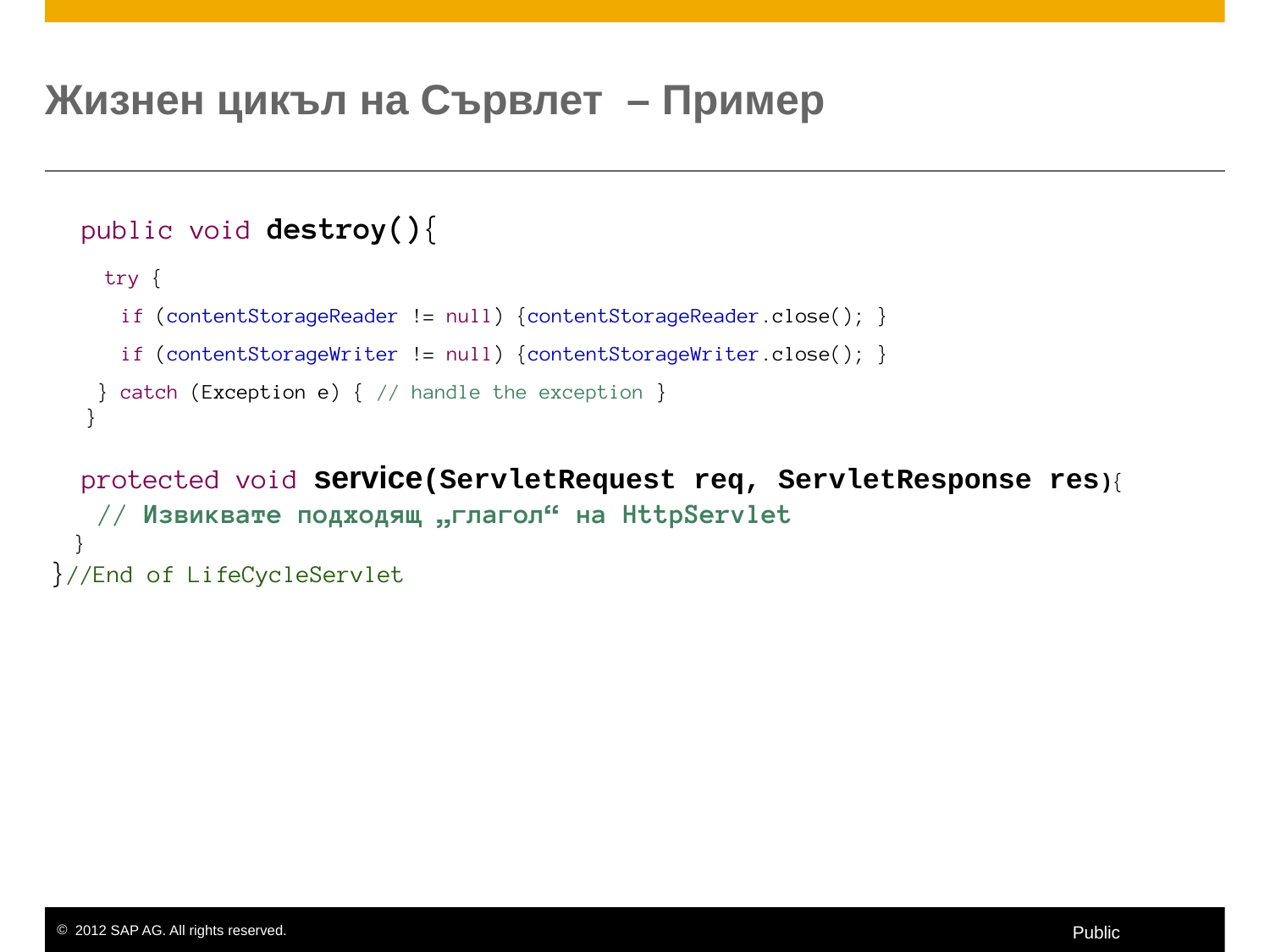

# Жизнен цикъл на Сървлет  – Пример
  public void destroy(){
    try {
      if (contentStorageReader != null) {contentStorageReader.close(); }
      if (contentStorageWriter != null) {contentStorageWriter.close(); }
    } catch (Exception e) { // handle the exception }
   }
  protected void service(ServletRequest req, ServletResponse res){
    // Извиквате подходящ „глагол“ на HttpServlet
  }
}//End of LifeCycleServlet